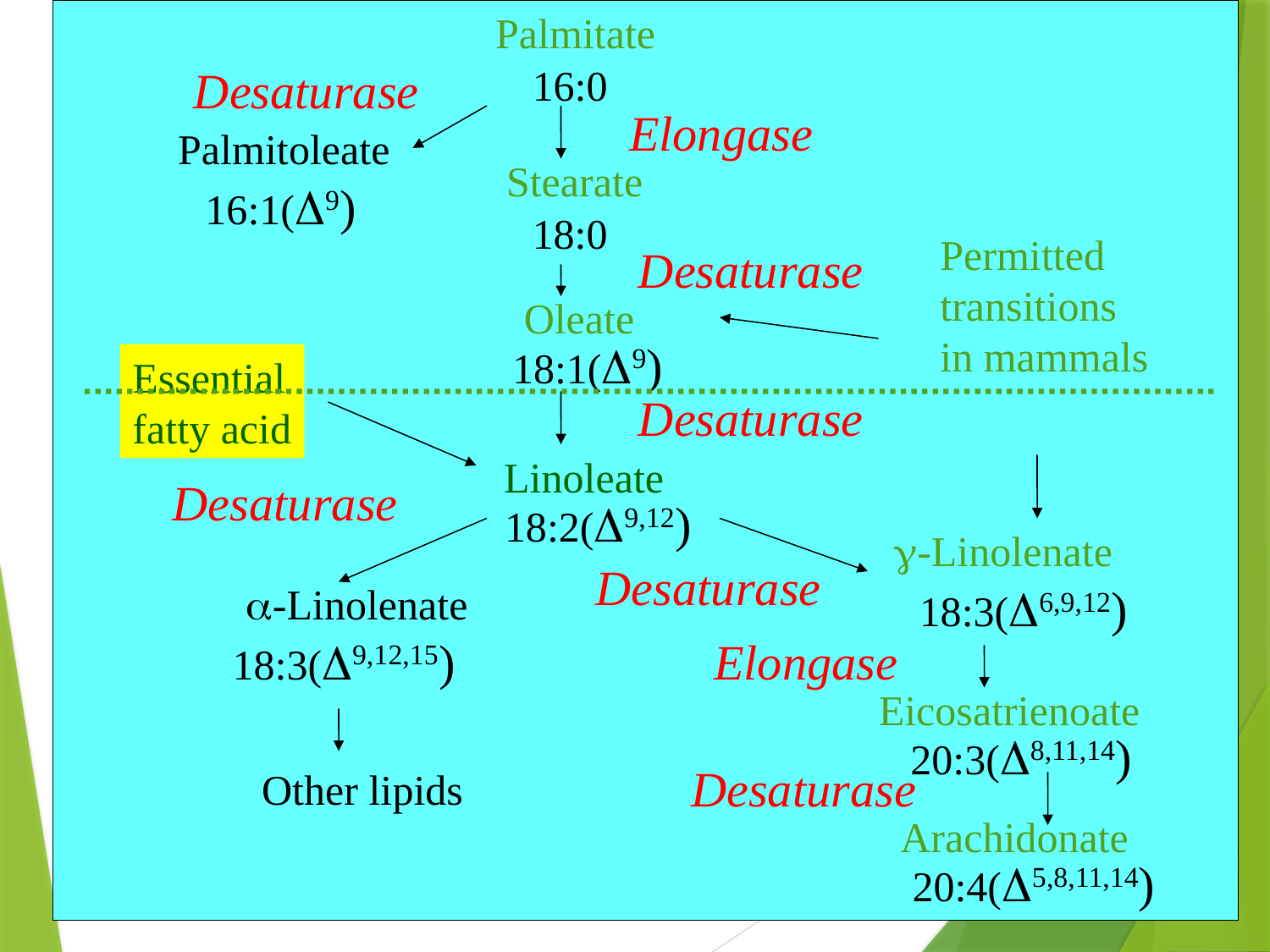

Palmitate
Desaturase
16:0
Elongase

Palmitoleate
Stearate
16:1(Δ9)
18:0
Permitted
transitions
in mammals
Desaturase

Oleate

18:1(Δ9)
Essential
fatty acid
Desaturase

Linoleate

Desaturase
18:2(Δ9,12)

γ-Linolenate
Desaturase
 α-Linolenate
18:3(Δ6,9,12)
18:3(Δ9,12,15)
Elongase

Eicosatrienoate

20:3(Δ8,11,14)
Desaturase
Other lipids

Arachidonate
20:4(Δ5,8,11,14)